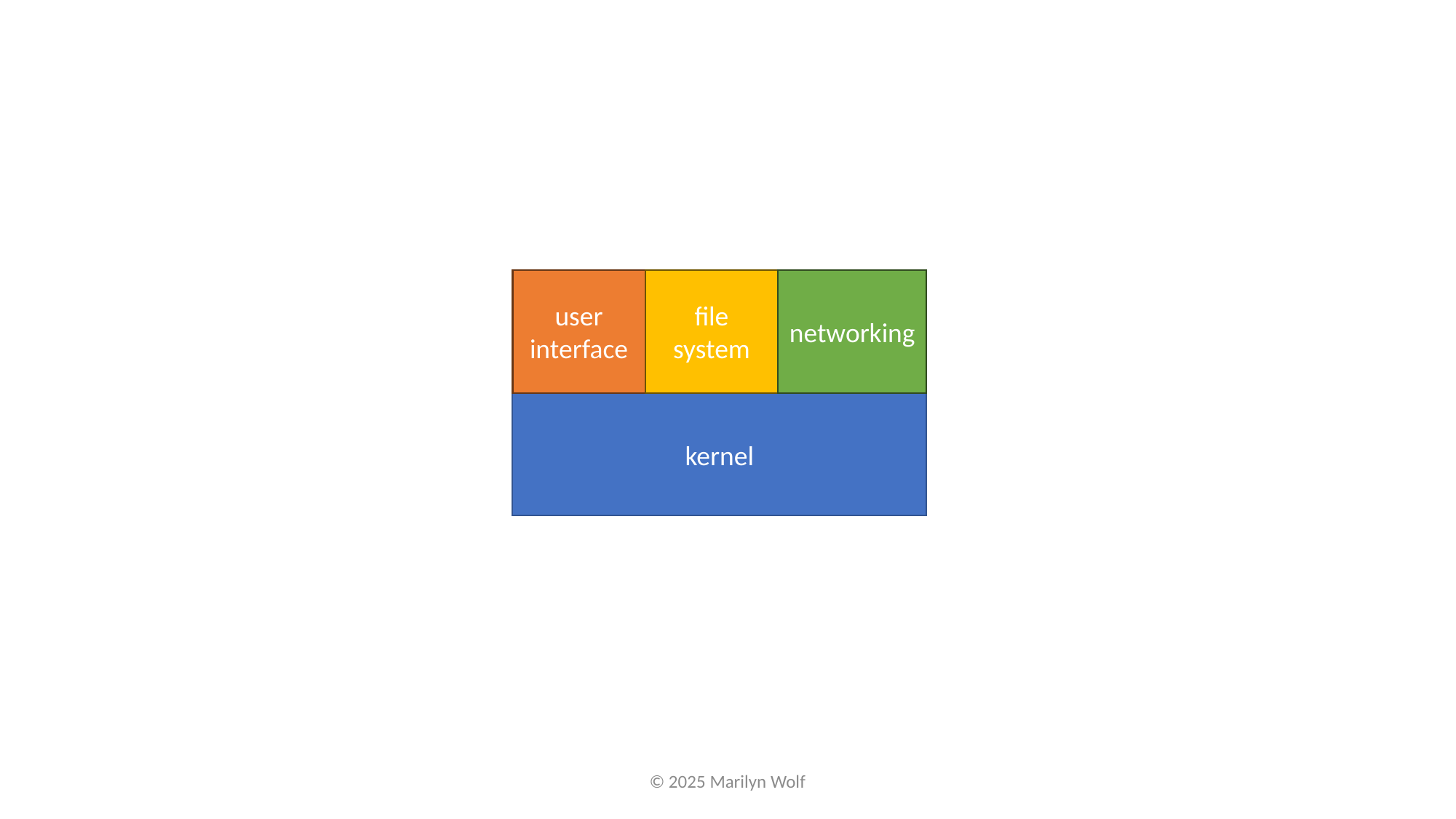

networking
file system
user interface
kernel
© 2025 Marilyn Wolf